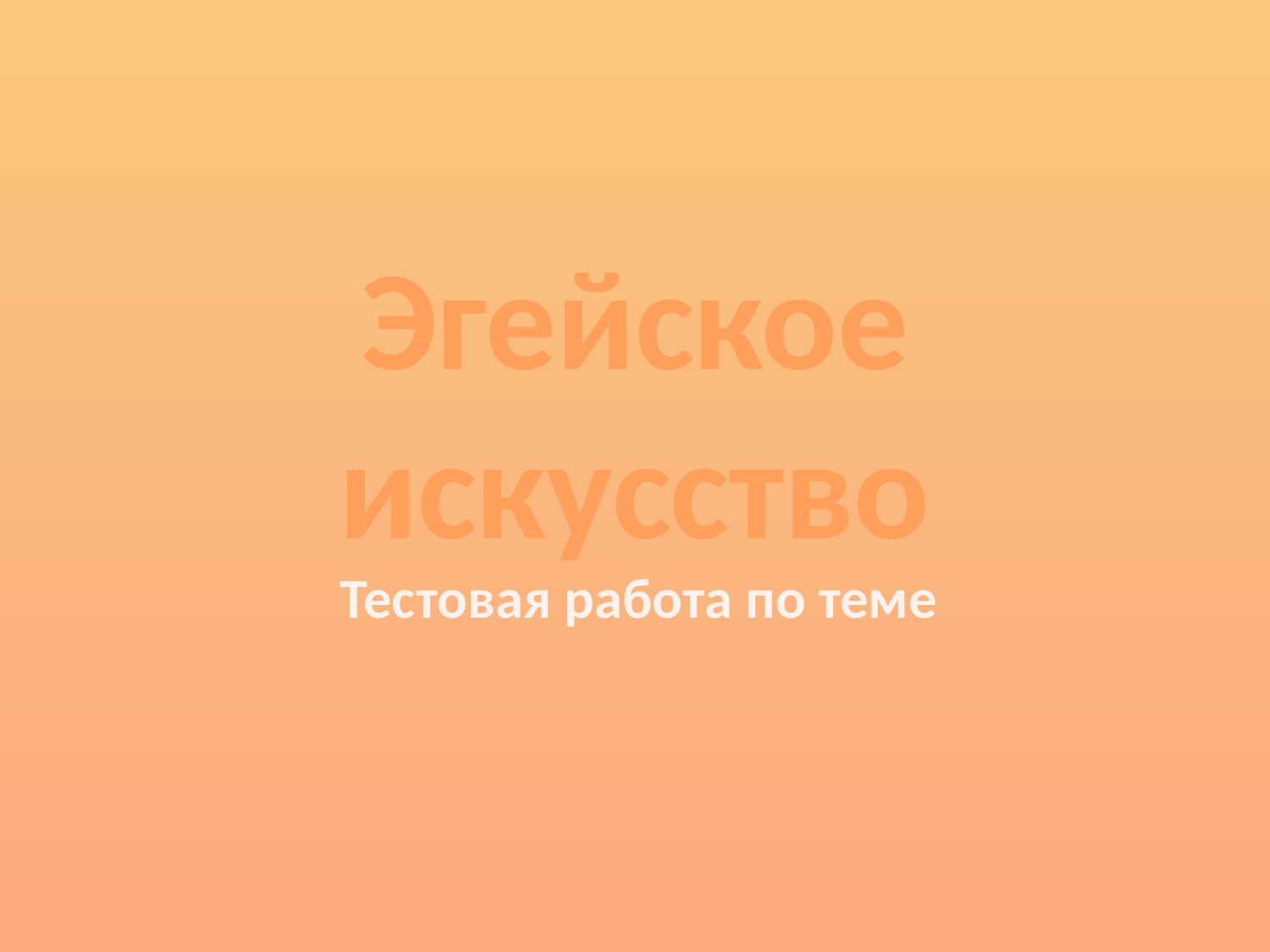

# Эгейское искусство
Тестовая работа по теме